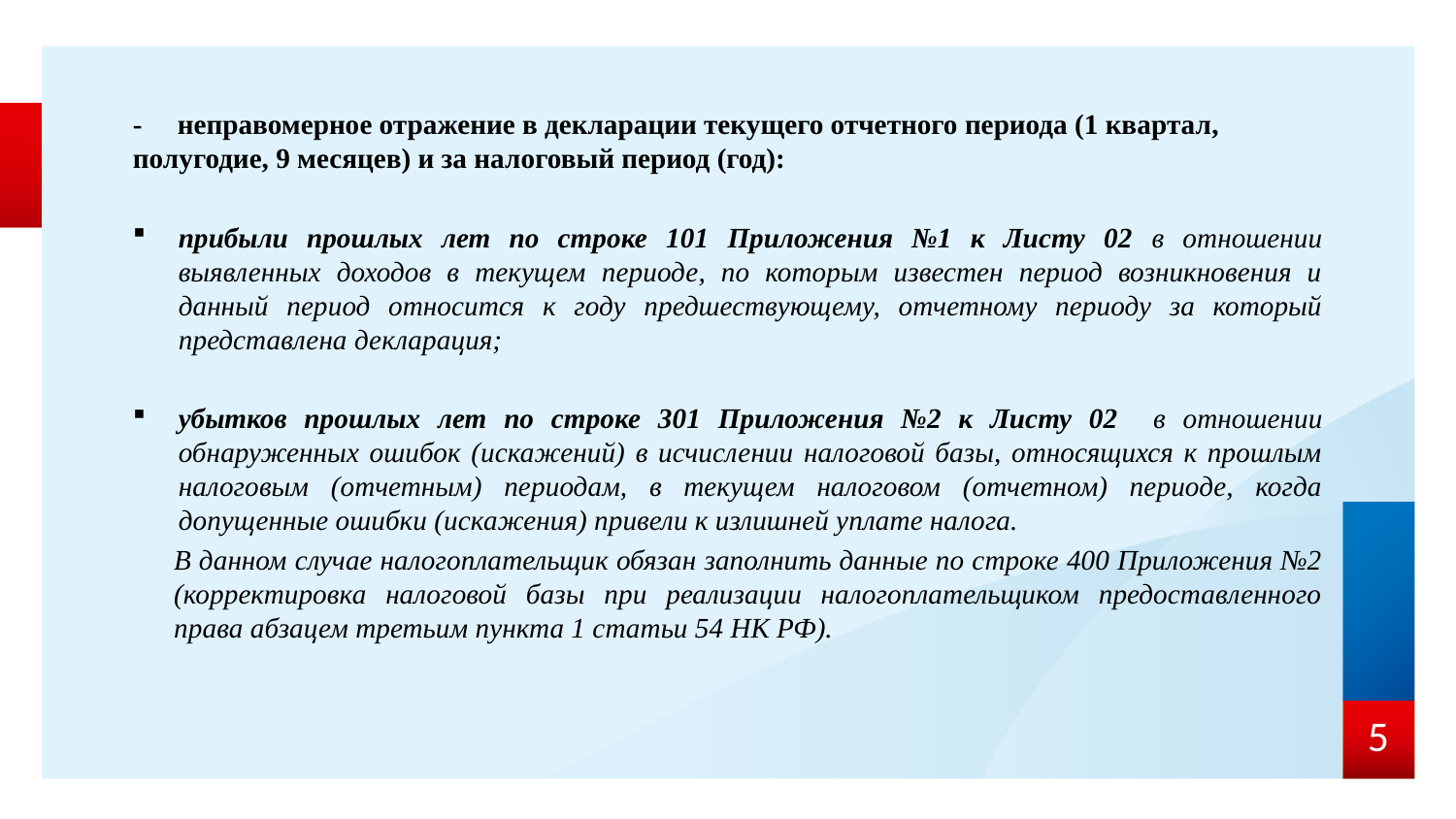

-     неправомерное отражение в декларации текущего отчетного периода (1 квартал, полугодие, 9 месяцев) и за налоговый период (год):

прибыли прошлых лет по строке 101 Приложения №1 к Листу 02 в отношении выявленных доходов в текущем периоде, по которым известен период возникновения и данный период относится к году предшествующему, отчетному периоду за который представлена декларация;

убытков прошлых лет по строке 301 Приложения №2 к Листу 02  в отношении обнаруженных ошибок (искажений) в исчислении налоговой базы, относящихся к прошлым налоговым (отчетным) периодам, в текущем налоговом (отчетном) периоде, когда допущенные ошибки (искажения) привели к излишней уплате налога.
В данном случае налогоплательщик обязан заполнить данные по строке 400 Приложения №2 (корректировка налоговой базы при реализации налогоплательщиком предоставленного права абзацем третьим пункта 1 статьи 54 НК РФ).
5